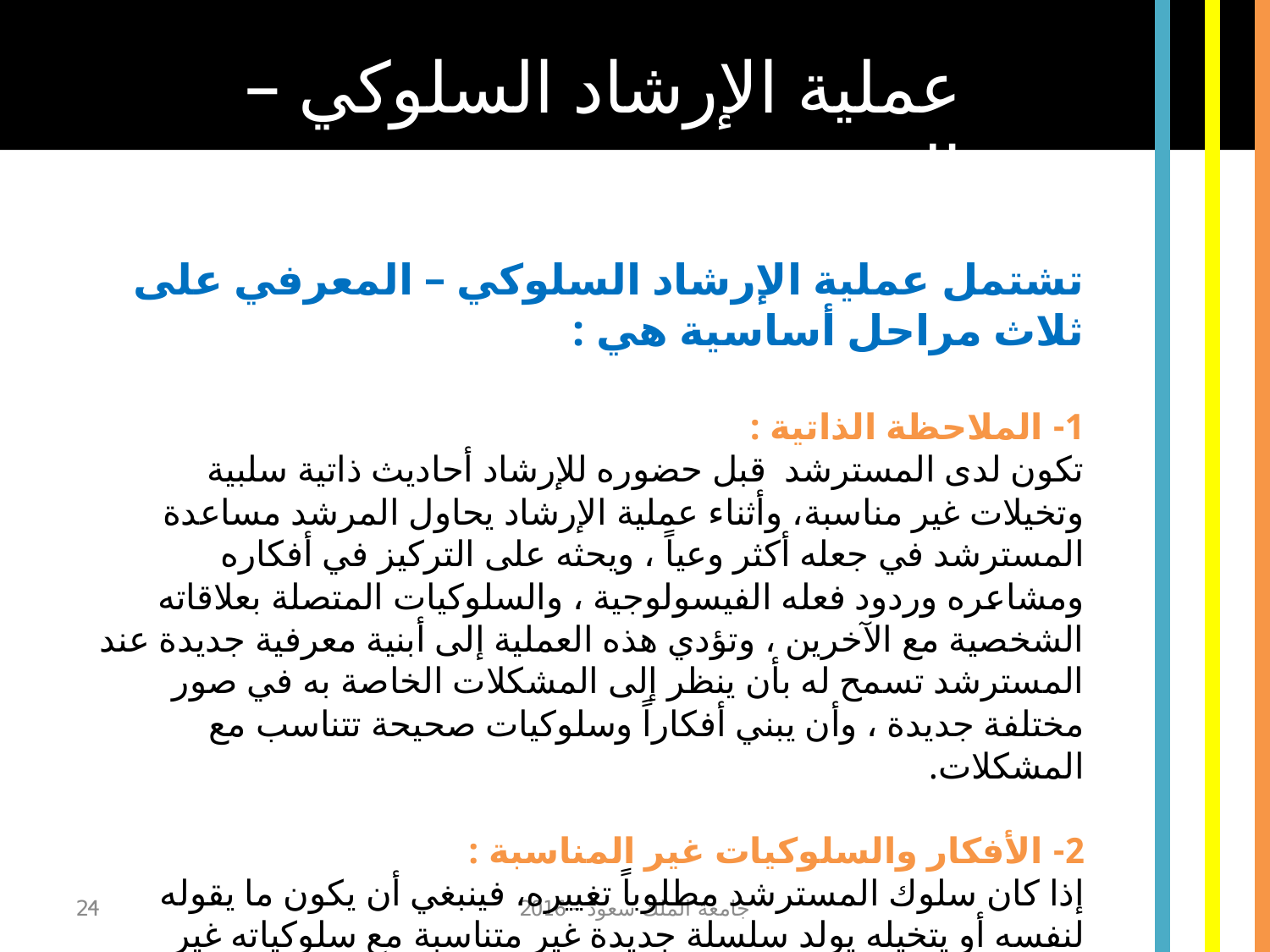

عملية الإرشاد السلوكي – المعرفي
تشتمل عملية الإرشاد السلوكي – المعرفي على ثلاث مراحل أساسية هي :

1- الملاحظة الذاتية :
تكون لدى المسترشد  قبل حضوره للإرشاد أحاديث ذاتية سلبية وتخيلات غير مناسبة، وأثناء عملية الإرشاد يحاول المرشد مساعدة المسترشد في جعله أكثر وعياً ، ويحثه على التركيز في أفكاره ومشاعره وردود فعله الفيسولوجية ، والسلوكيات المتصلة بعلاقاته الشخصية مع الآخرين ، وتؤدي هذه العملية إلى أبنية معرفية جديدة عند المسترشد تسمح له بأن ينظر إلى المشكلات الخاصة به في صور مختلفة جديدة ، وأن يبني أفكاراً وسلوكيات صحيحة تتناسب مع المشكلات.

2- الأفكار والسلوكيات غير المناسبة :
إذا كان سلوك المسترشد مطلوباً تغييره، فينبغي أن يكون ما يقوله لنفسه أو يتخيله يولد سلسلة جديدة غير متناسبة مع سلوكياته غير المتوافقة ( السلوكيات المشكلة).
24
جامعة الملك سعود - 2016